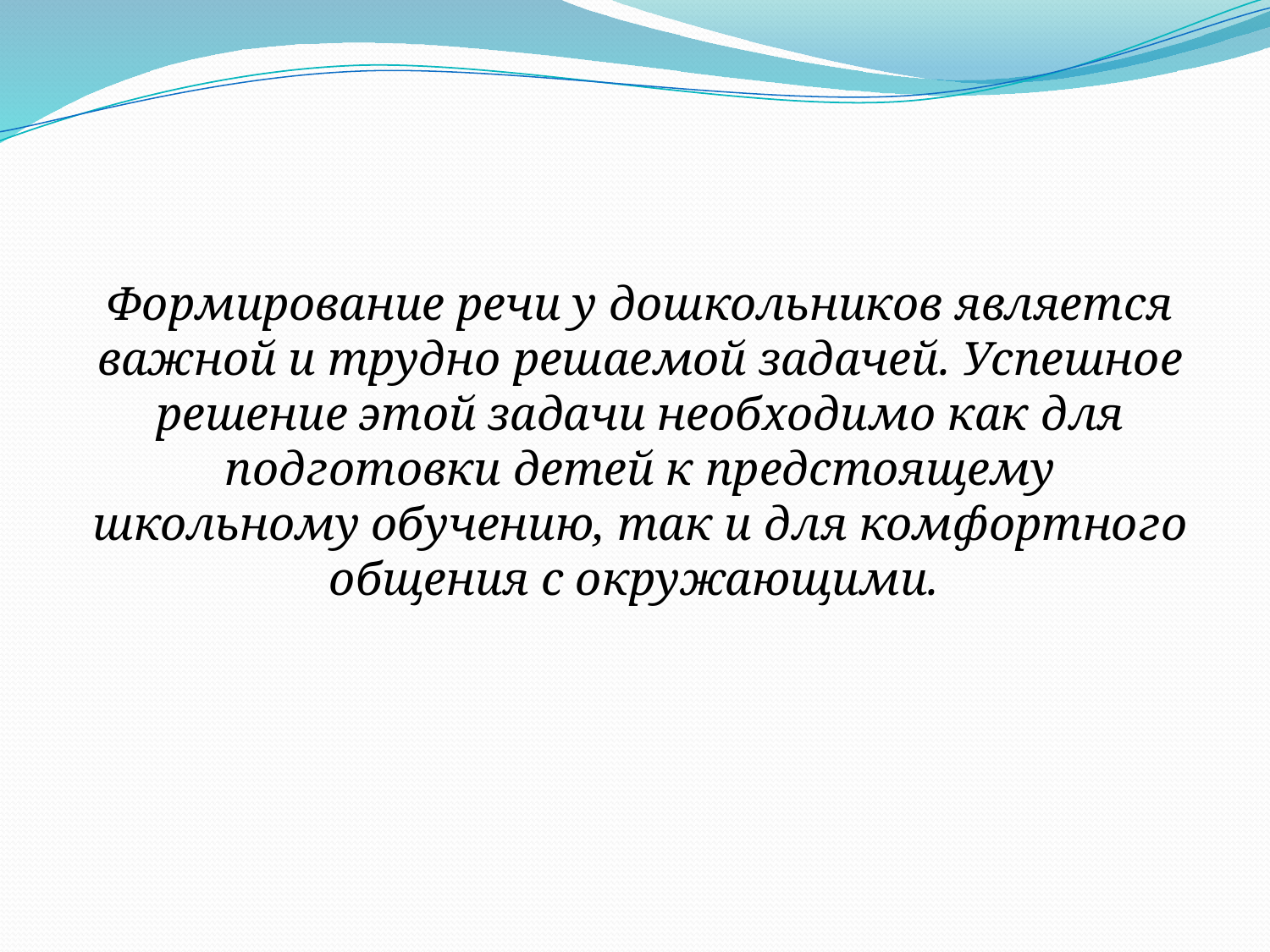

Формирование речи у дошкольников является важной и трудно решаемой задачей. Успешное решение этой задачи необходимо как для подготовки детей к предстоящему школьному обучению, так и для комфортного общения с окружающими.